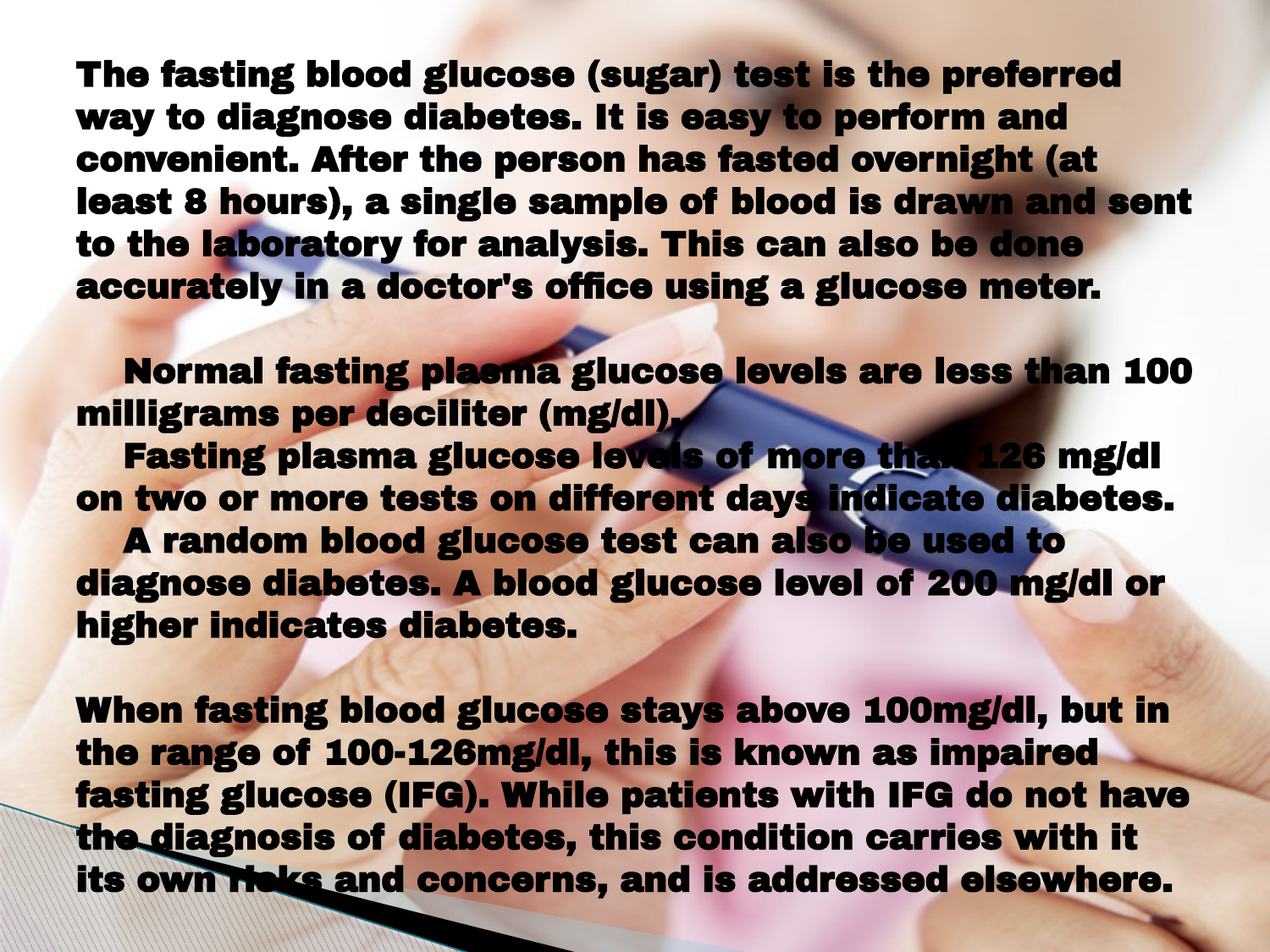

# The fasting blood glucose (sugar) test is the preferred way to diagnose diabetes. It is easy to perform and convenient. After the person has fasted overnight (at least 8 hours), a single sample of blood is drawn and sent to the laboratory for analysis. This can also be done accurately in a doctor's office using a glucose meter. Normal fasting plasma glucose levels are less than 100 milligrams per deciliter (mg/dl). Fasting plasma glucose levels of more than 126 mg/dl on two or more tests on different days indicate diabetes. A random blood glucose test can also be used to diagnose diabetes. A blood glucose level of 200 mg/dl or higher indicates diabetes. When fasting blood glucose stays above 100mg/dl, but in the range of 100-126mg/dl, this is known as impaired fasting glucose (IFG). While patients with IFG do not have the diagnosis of diabetes, this condition carries with it its own risks and concerns, and is addressed elsewhere.